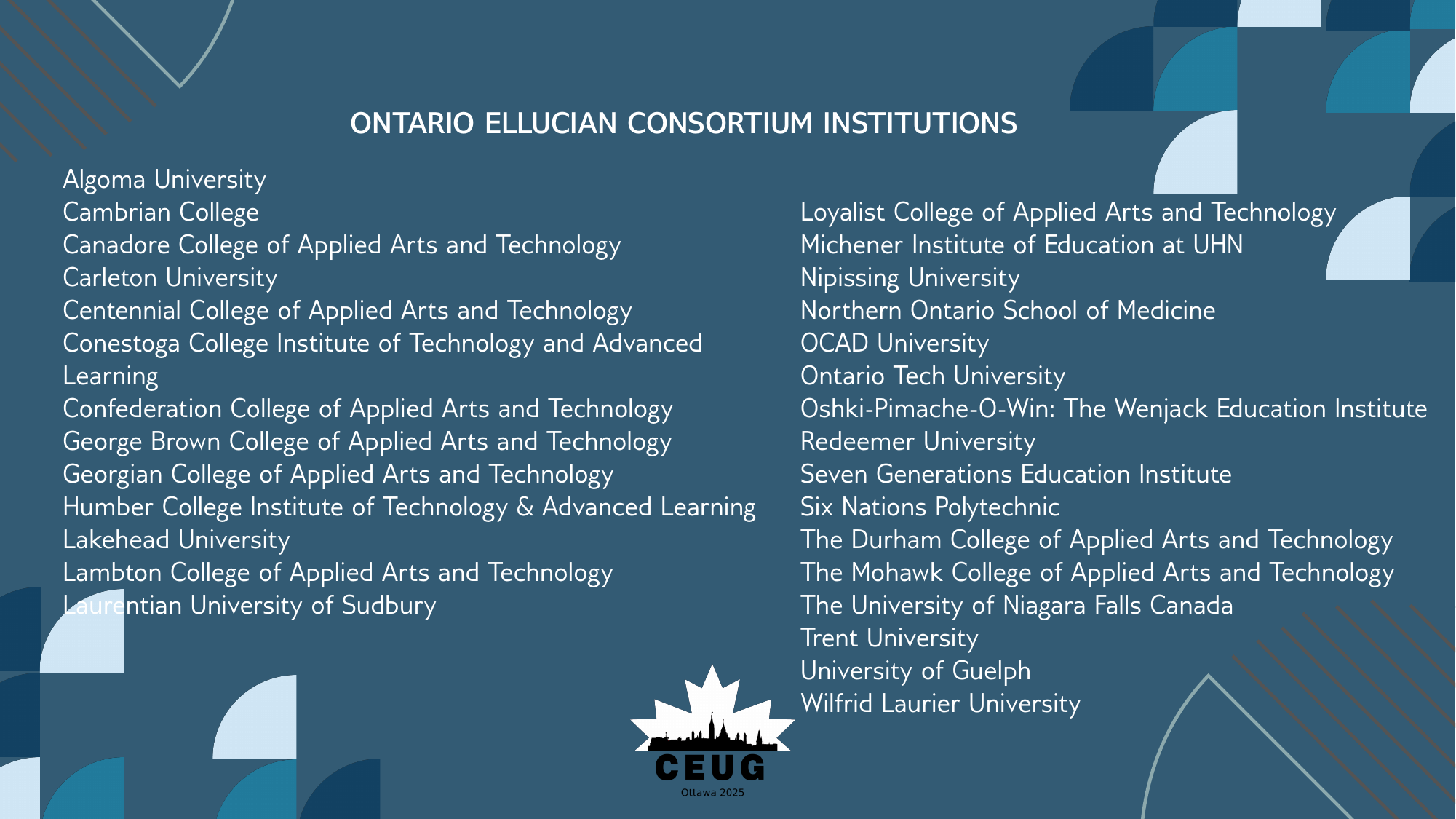

ONTARIO ELLUCIAN CONSORTIUM INSTITUTIONS
Algoma University
Cambrian College
Canadore College of Applied Arts and Technology
Carleton University
Centennial College of Applied Arts and Technology
Conestoga College Institute of Technology and Advanced Learning
Confederation College of Applied Arts and Technology
George Brown College of Applied Arts and Technology
Georgian College of Applied Arts and Technology
Humber College Institute of Technology & Advanced Learning
Lakehead University
Lambton College of Applied Arts and Technology
Laurentian University of Sudbury

Loyalist College of Applied Arts and Technology
Michener Institute of Education at UHN
Nipissing University
Northern Ontario School of Medicine
OCAD University
Ontario Tech University
Oshki-Pimache-O-Win: The Wenjack Education Institute
Redeemer University
Seven Generations Education Institute
Six Nations Polytechnic
The Durham College of Applied Arts and Technology
The Mohawk College of Applied Arts and Technology
The University of Niagara Falls Canada
Trent University
University of Guelph
Wilfrid Laurier University